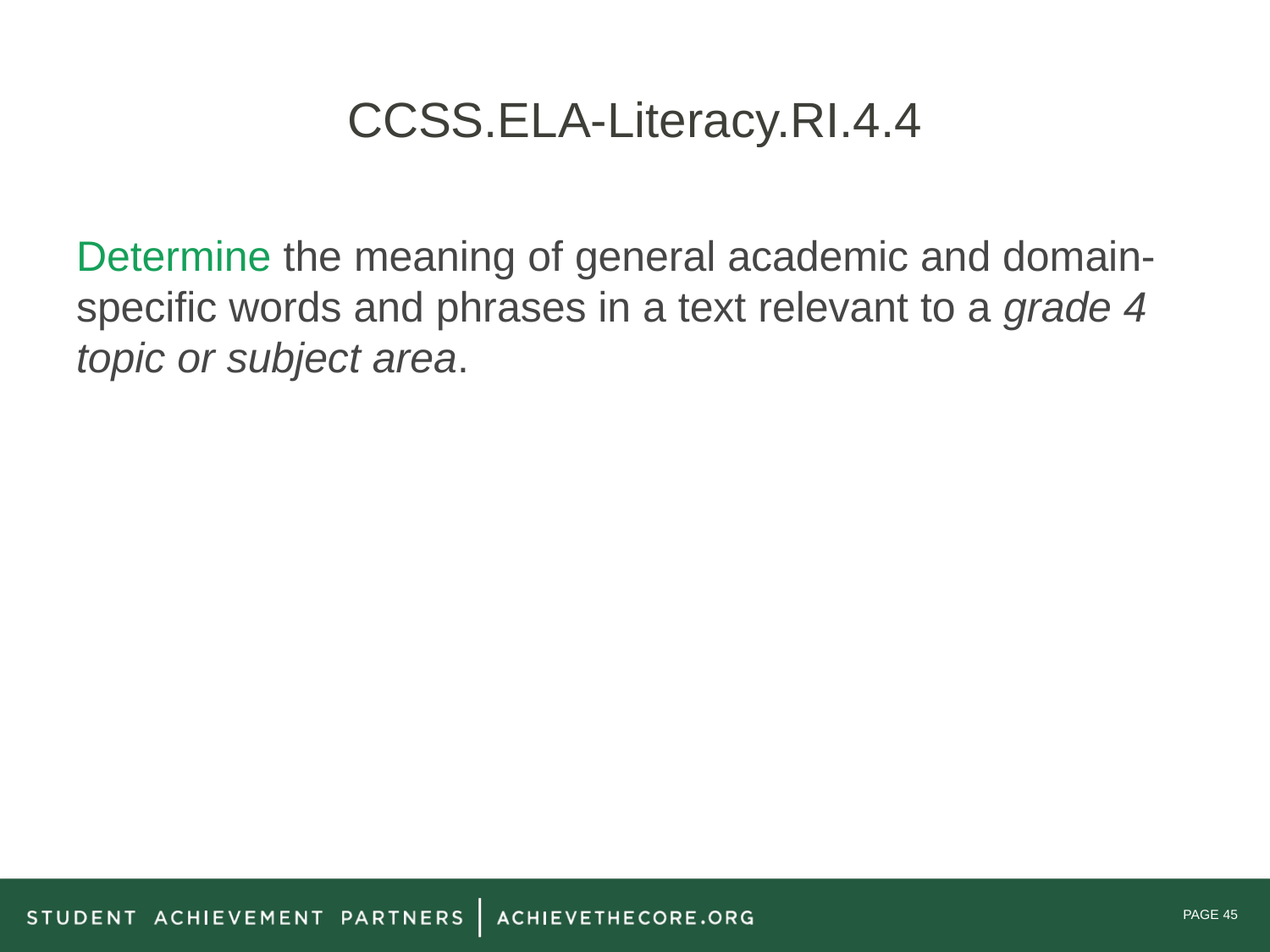

# CCSS.ELA-Literacy.RI.4.4
Determine the meaning of general academic and domain-specific words and phrases in a text relevant to a grade 4 topic or subject area.